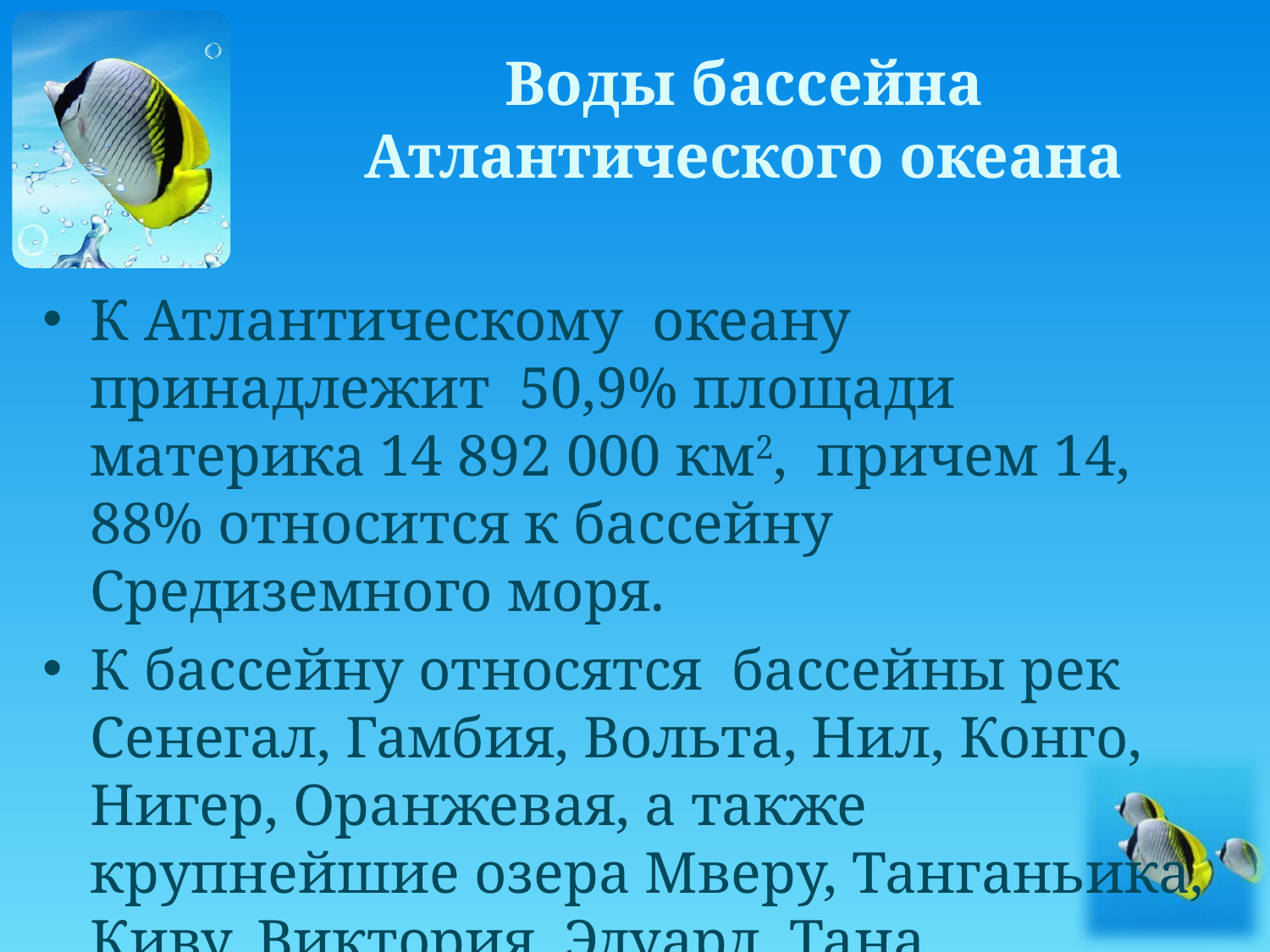

# Воды бассейна Атлантического океана
К Атлантическому  океану  принадлежит  50,9% площади материка 14 892 000 км2,  причем 14, 88% относится к бассейну Средиземного моря.
К бассейну относятся  бассейны рек Сенегал, Гамбия, Вольта, Нил, Конго, Нигер, Оранжевая, а также крупнейшие озера Мверу, Танганьика, Киву, Виктория, Эдуард, Тана.